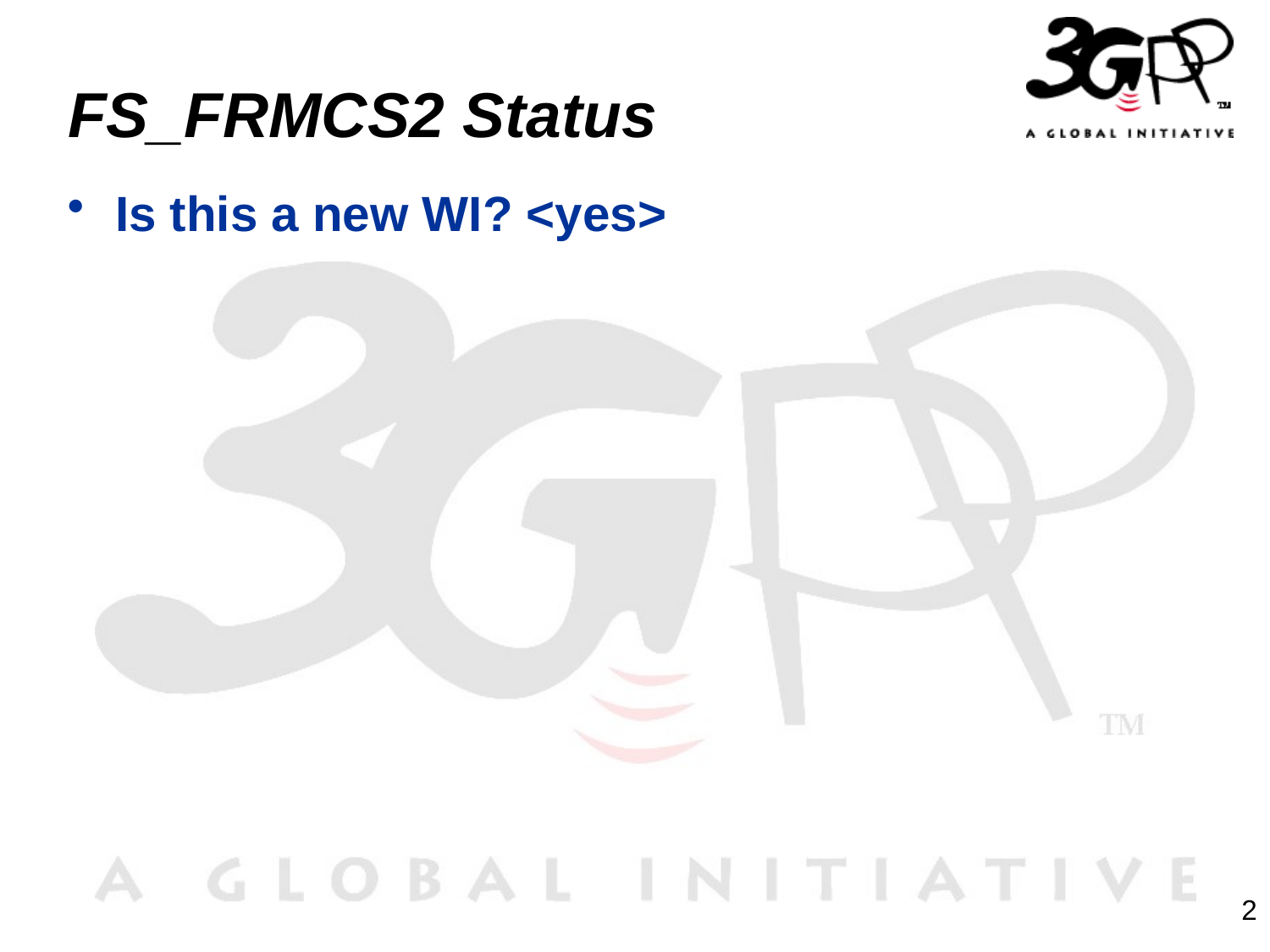

# FS_FRMCS2 Status
Is this a new WI? <yes>

2